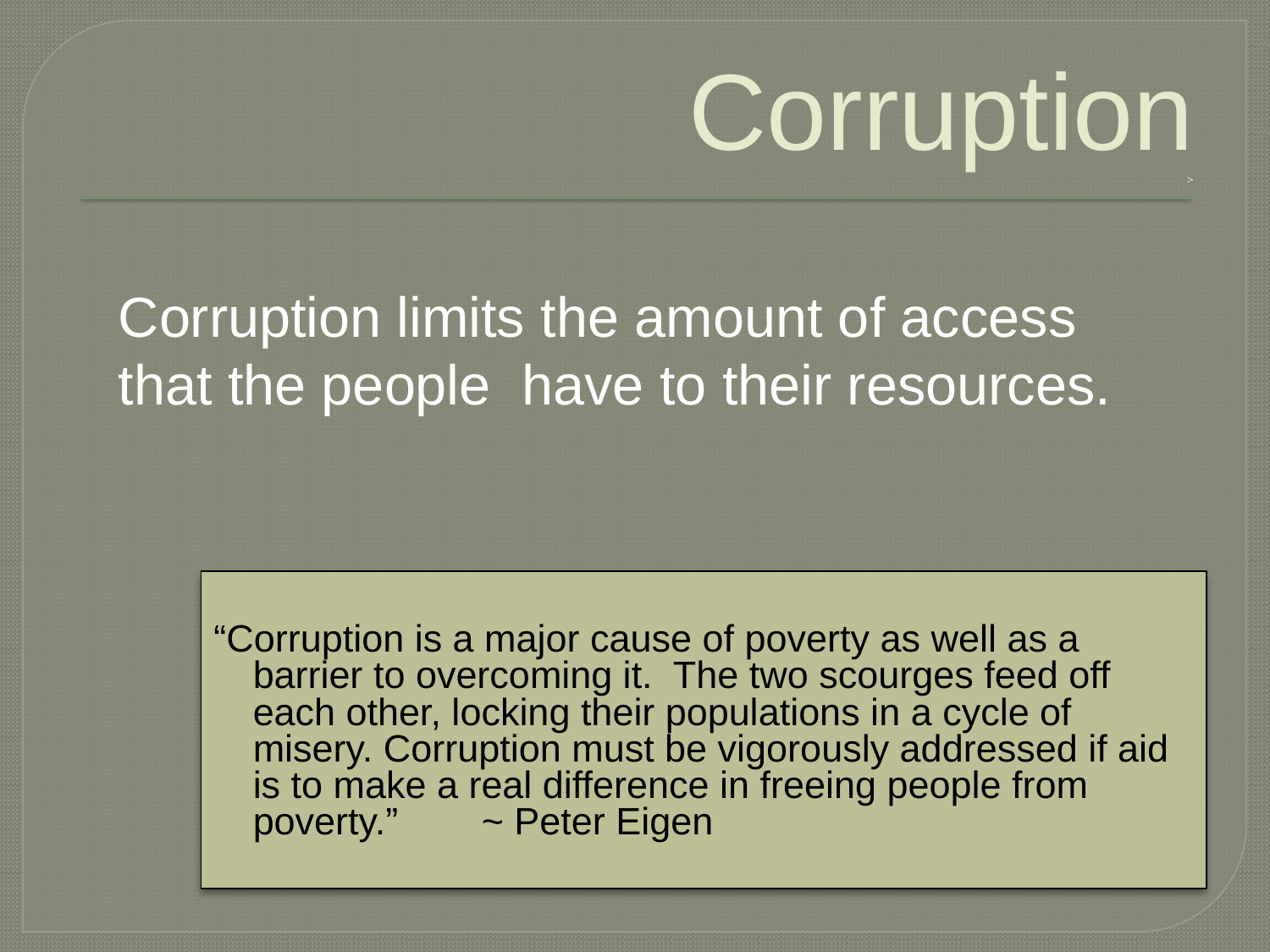

# Corruption >
Corruption limits the amount of access that the people  have to their resources.

“Corruption is a major cause of poverty as well as a barrier to overcoming it.  The two scourges feed off each other, locking their populations in a cycle of misery. Corruption must be vigorously addressed if aid is to make a real difference in freeing people from poverty.” 										~ Peter Eigen